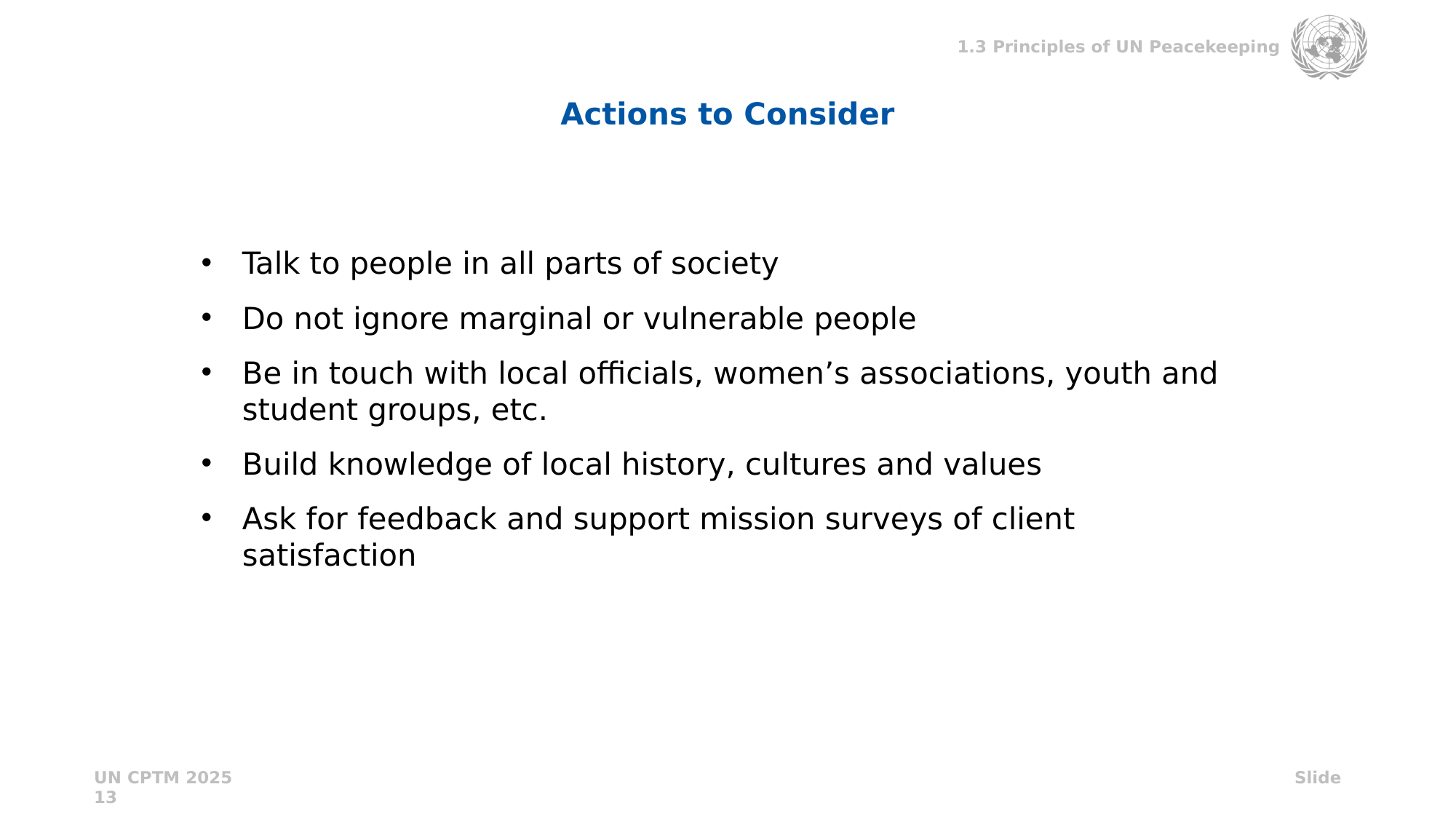

Actions to Consider
Talk to people in all parts of society
Do not ignore marginal or vulnerable people
Be in touch with local officials, women’s associations, youth and student groups, etc.
Build knowledge of local history, cultures and values
Ask for feedback and support mission surveys of client satisfaction